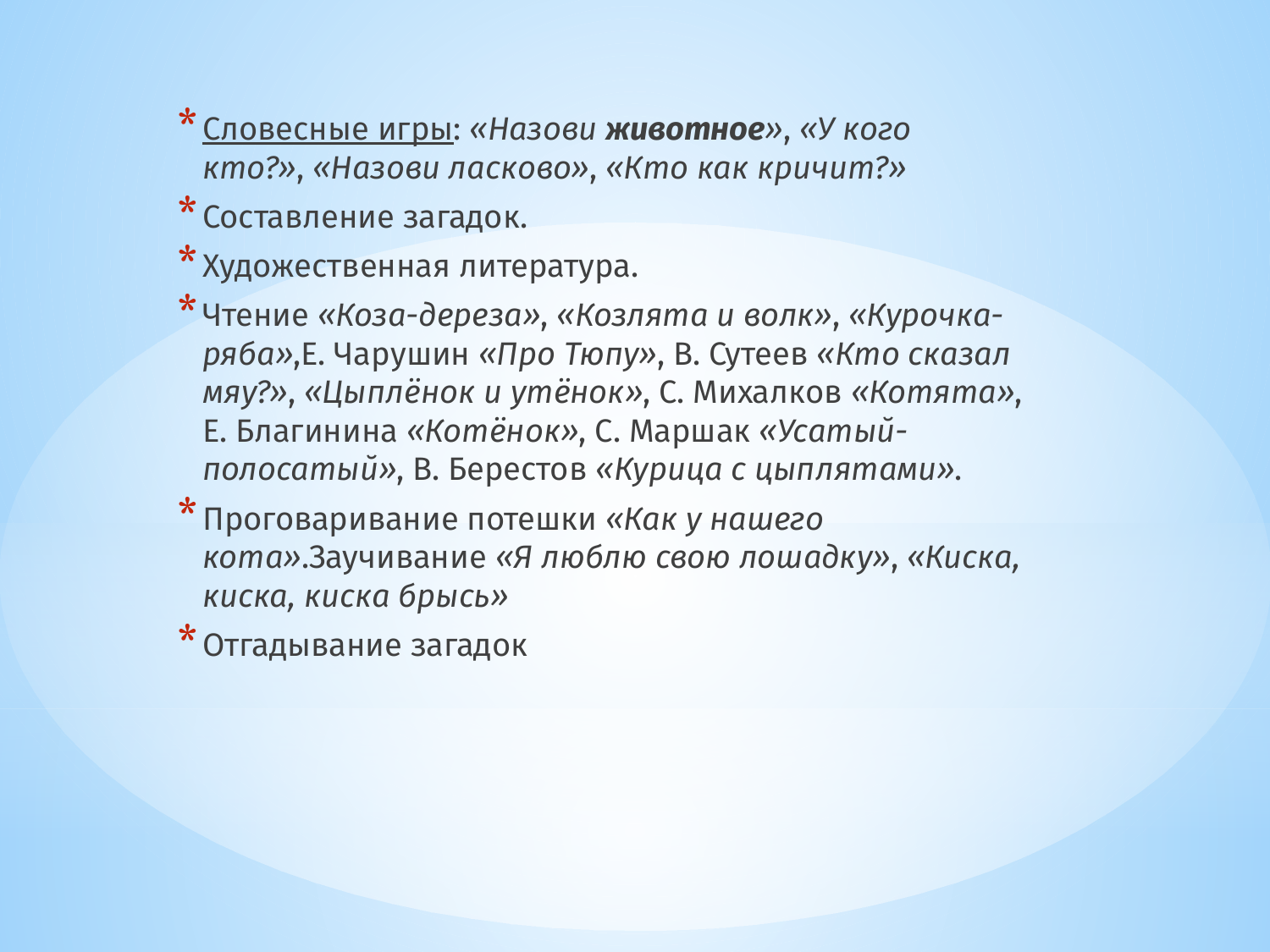

Словесные игры: «Назови животное», «У кого кто?», «Назови ласково», «Кто как кричит?»
Составление загадок.
Художественная литература.
Чтение «Коза-дереза», «Козлята и волк», «Курочка-ряба»,Е. Чарушин «Про Тюпу», В. Сутеев «Кто сказал мяу?», «Цыплёнок и утёнок», С. Михалков «Котята», Е. Благинина «Котёнок», С. Маршак «Усатый-полосатый», В. Берестов «Курица с цыплятами».
Проговаривание потешки «Как у нашего кота».Заучивание «Я люблю свою лошадку», «Киска, киска, киска брысь»
Отгадывание загадок